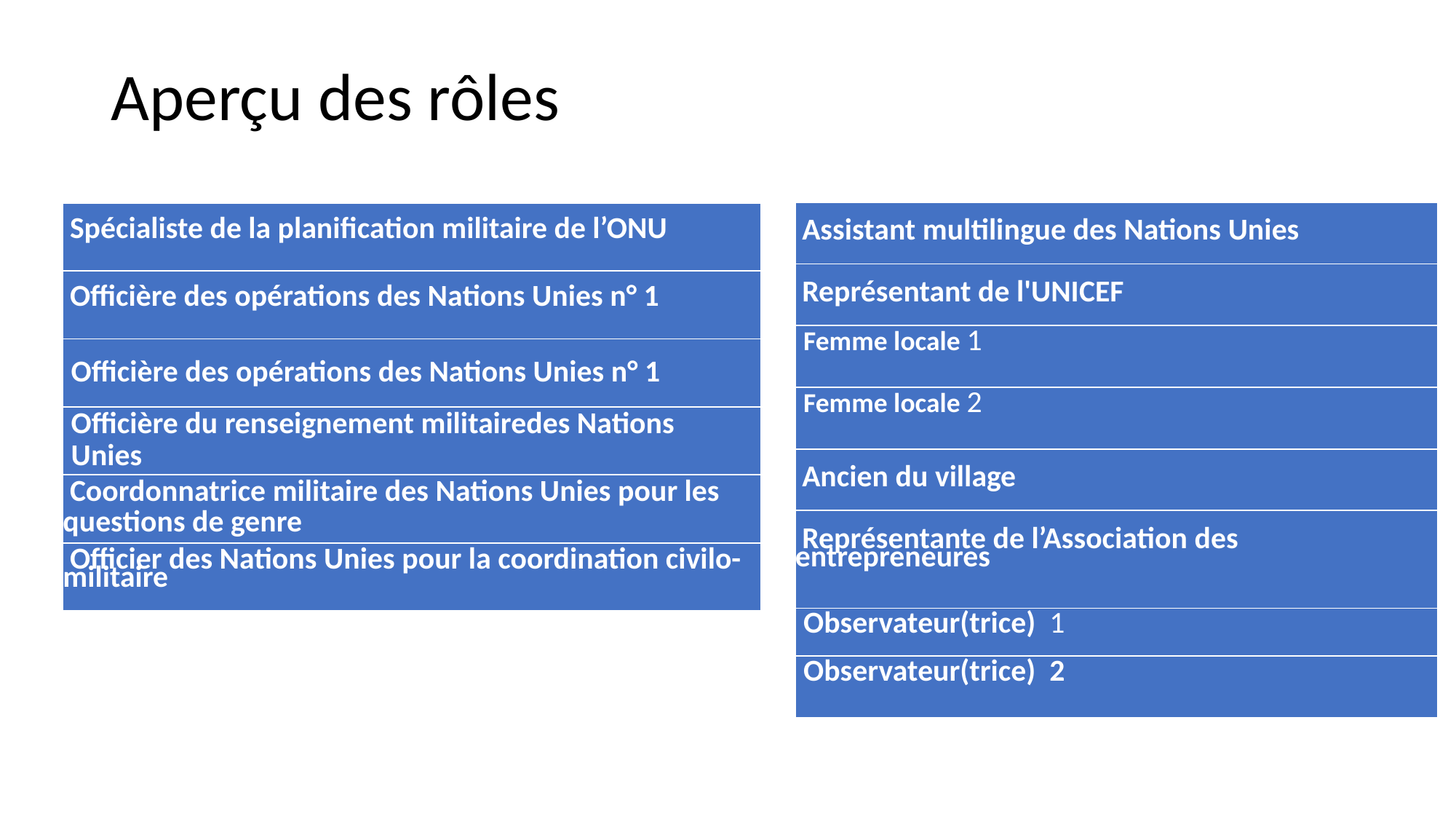

# Aperçu des rôles
| Assistant multilingue des Nations Unies |
| --- |
| Représentant de l'UNICEF |
| Femme locale 1 |
| Femme locale 2 |
| Ancien du village |
| Représentante de l’Association des entrepreneures |
| Observateur(trice) 1 |
| Observateur(trice) 2 |
| Spécialiste de la planification militaire de l’ONU |
| --- |
| Officière des opérations des Nations Unies n° 1 |
| Officière des opérations des Nations Unies n° 1 |
| Officière du renseignement militairedes Nations Unies |
| Coordonnatrice militaire des Nations Unies pour les questions de genre |
| Officier des Nations Unies pour la coordination civilo-militaire |